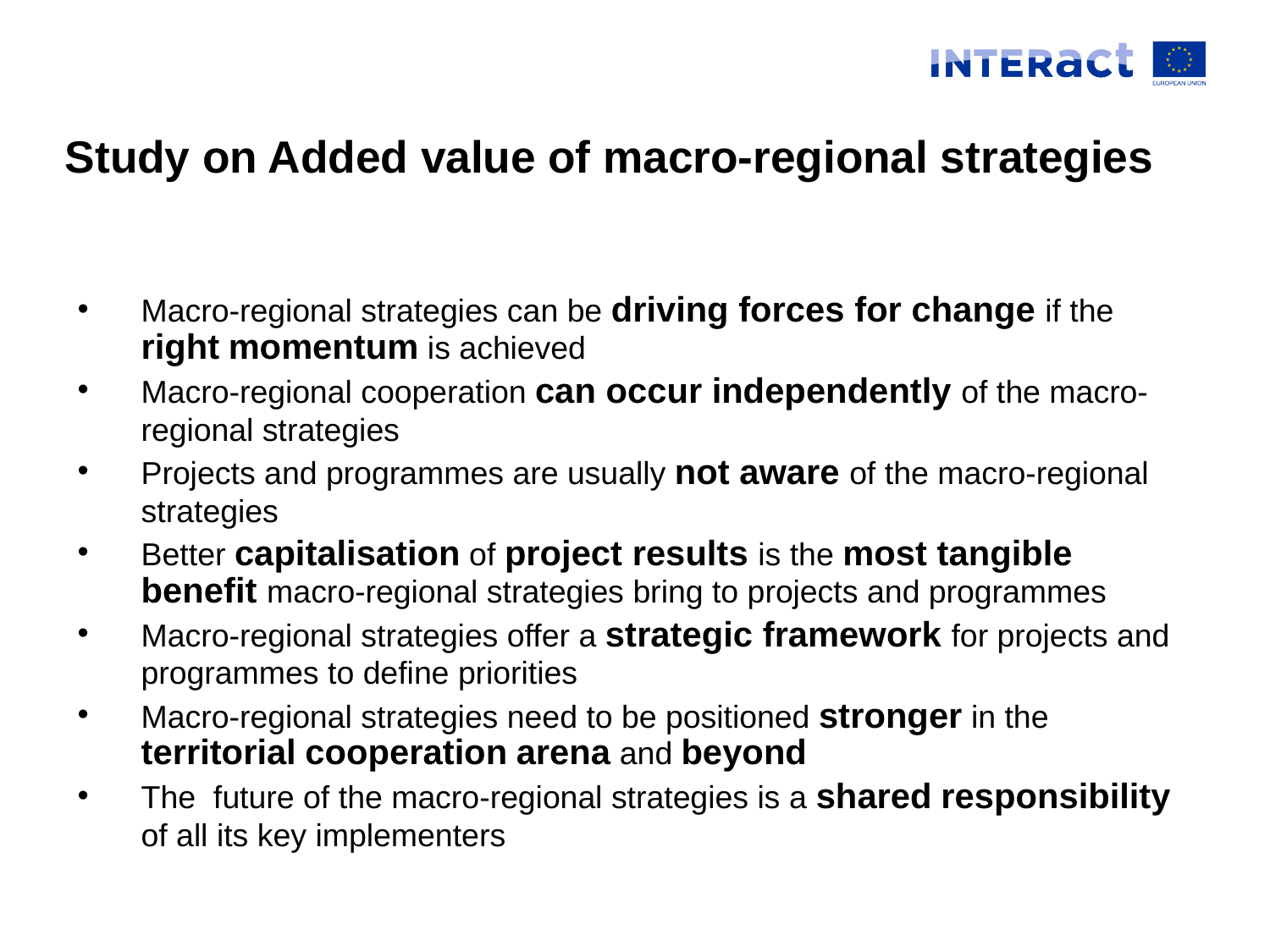

# Study on Added value of macro-regional strategies
Macro-regional strategies can be driving forces for change if the right momentum is achieved
Macro-regional cooperation can occur independently of the macro-regional strategies
Projects and programmes are usually not aware of the macro-regional strategies
Better capitalisation of project results is the most tangible benefit macro-regional strategies bring to projects and programmes
Macro-regional strategies offer a strategic framework for projects and programmes to define priorities
Macro-regional strategies need to be positioned stronger in the territorial cooperation arena and beyond
The  future of the macro-regional strategies is a shared responsibility of all its key implementers